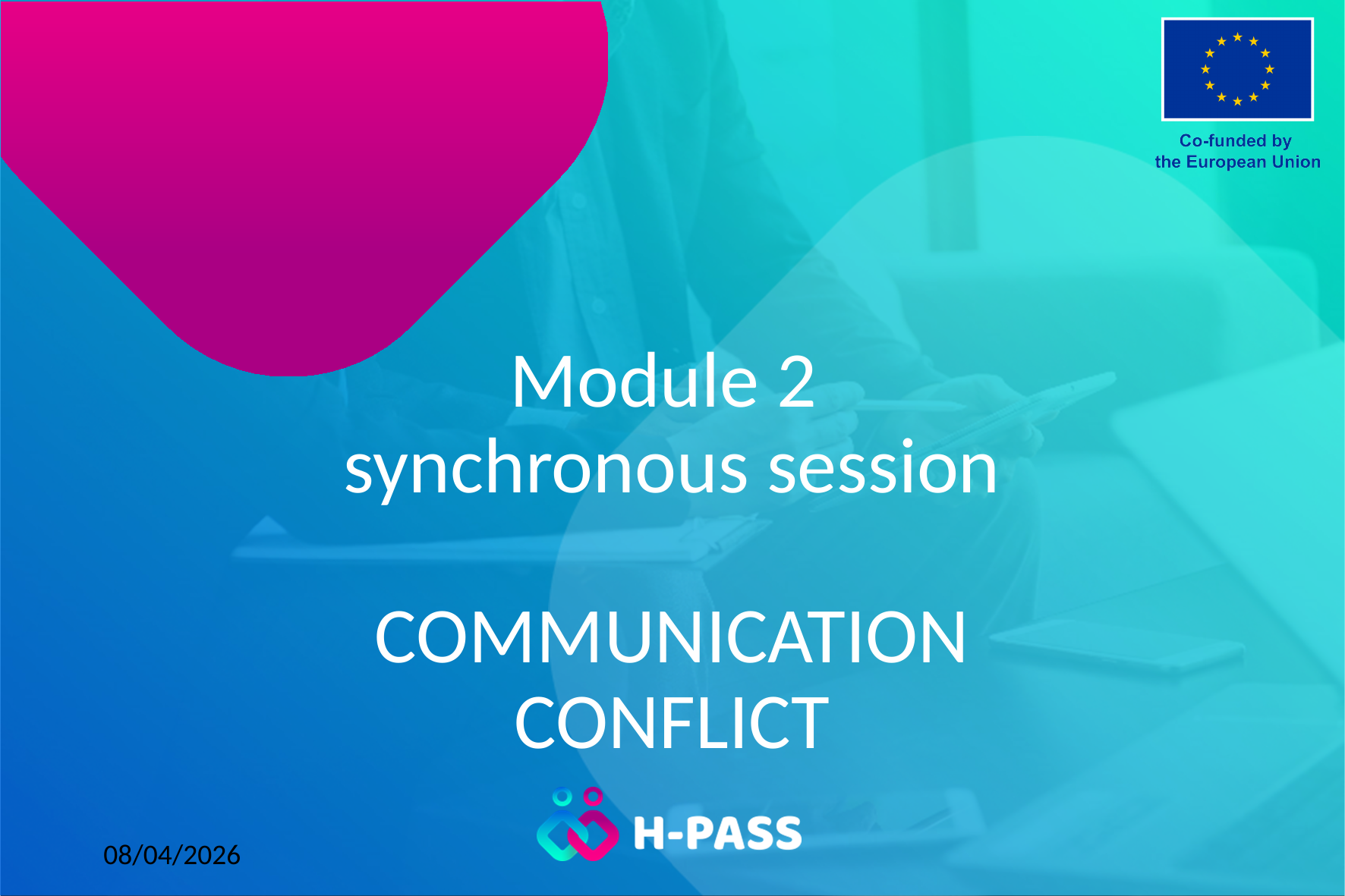

# Module 2 synchronous session COMMUNICATION CONFLICT
08/04/2026